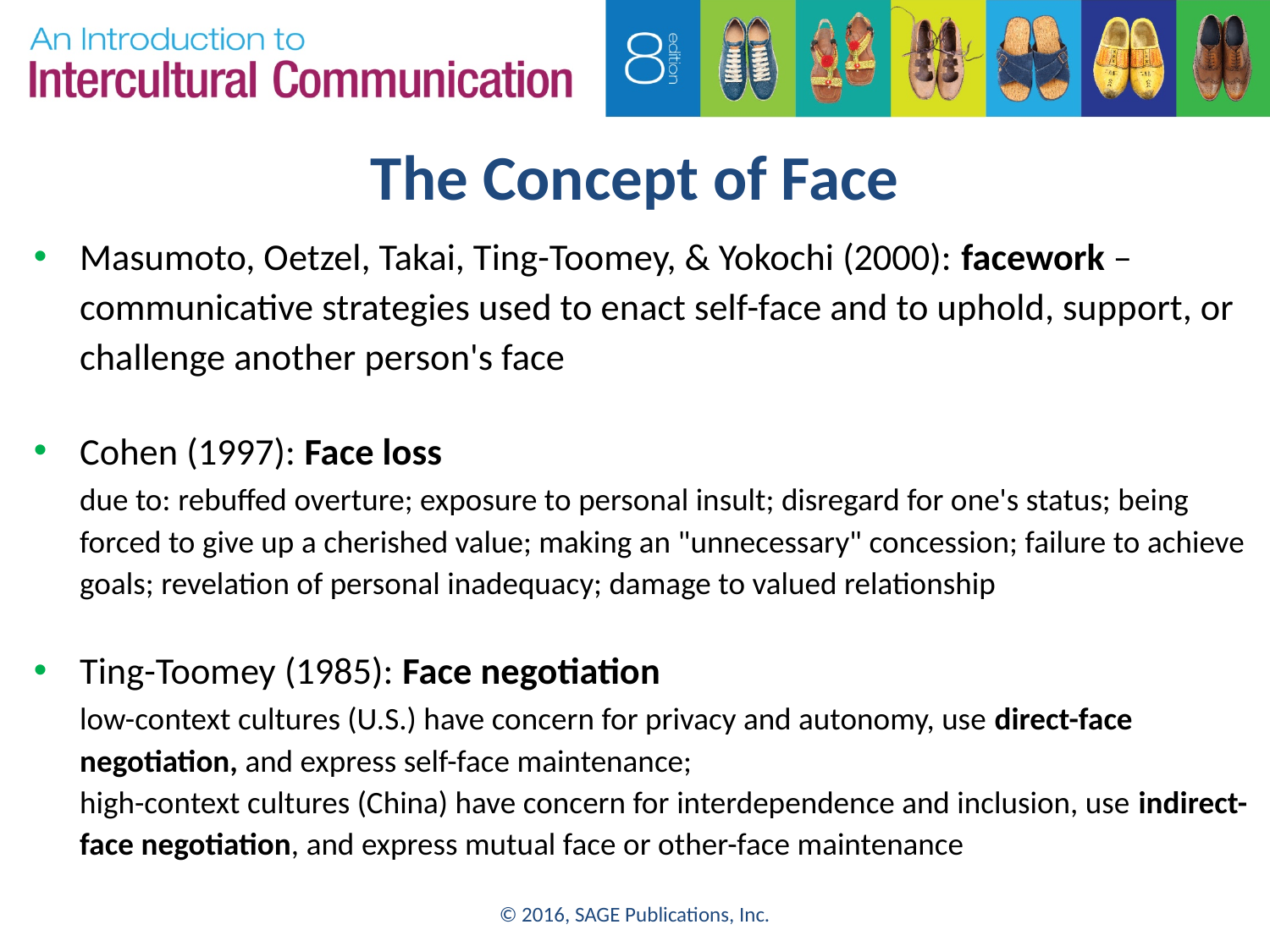

# The Concept of Face
Masumoto, Oetzel, Takai, Ting-Toomey, & Yokochi (2000): facework – communicative strategies used to enact self-face and to uphold, support, or challenge another person's face

Cohen (1997): Face loss
	due to: rebuffed overture; exposure to personal insult; disregard for one's status; being forced to give up a cherished value; making an "unnecessary" concession; failure to achieve goals; revelation of personal inadequacy; damage to valued relationship

Ting-Toomey (1985): Face negotiation
	low-context cultures (U.S.) have concern for privacy and autonomy, use direct-face negotiation, and express self-face maintenance;
	high-context cultures (China) have concern for interdependence and inclusion, use indirect-face negotiation, and express mutual face or other-face maintenance
© 2016, SAGE Publications, Inc.